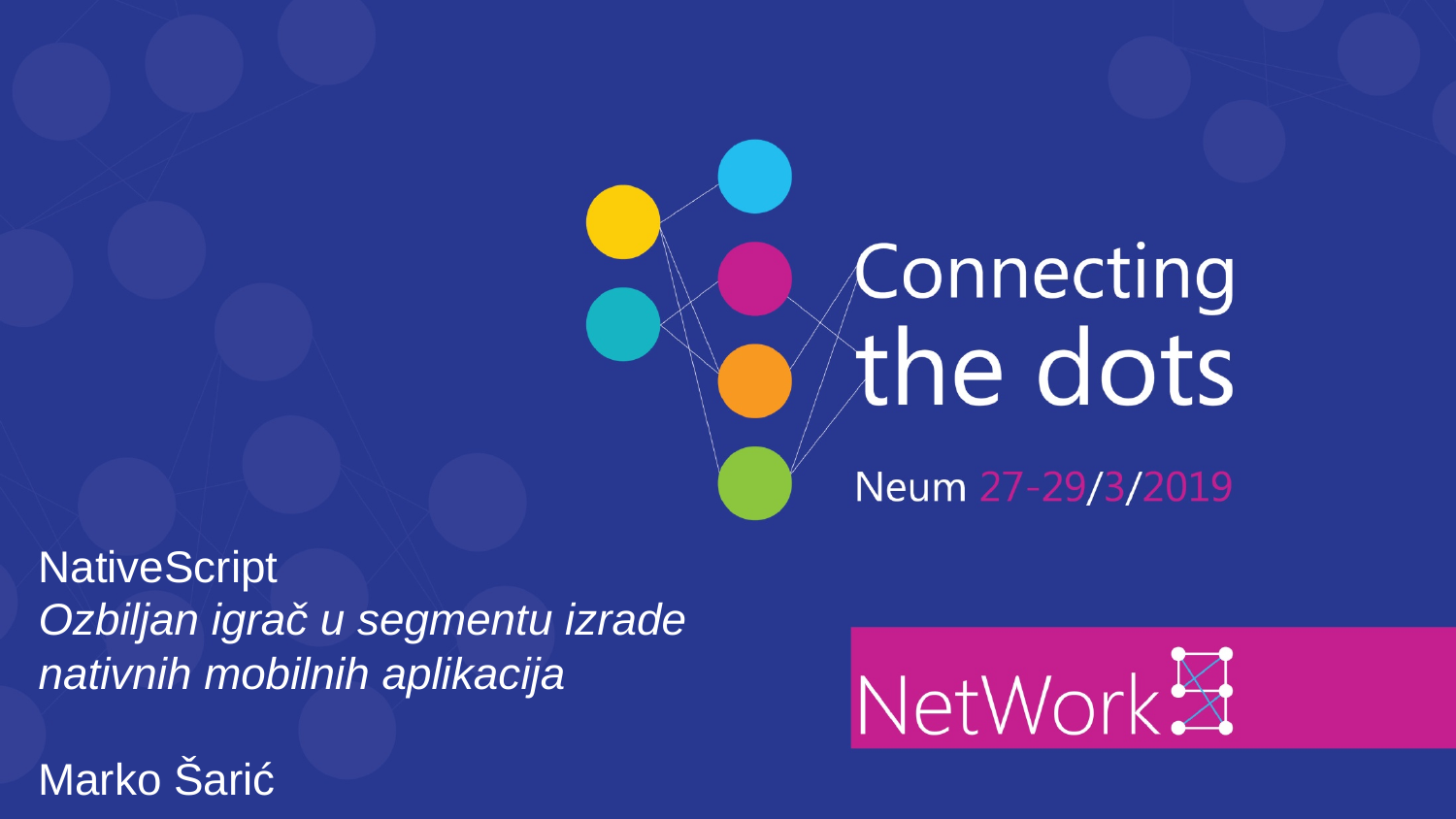

NativeScript
Ozbiljan igrač u segmentu izrade nativnih mobilnih aplikacija
Marko Šarić